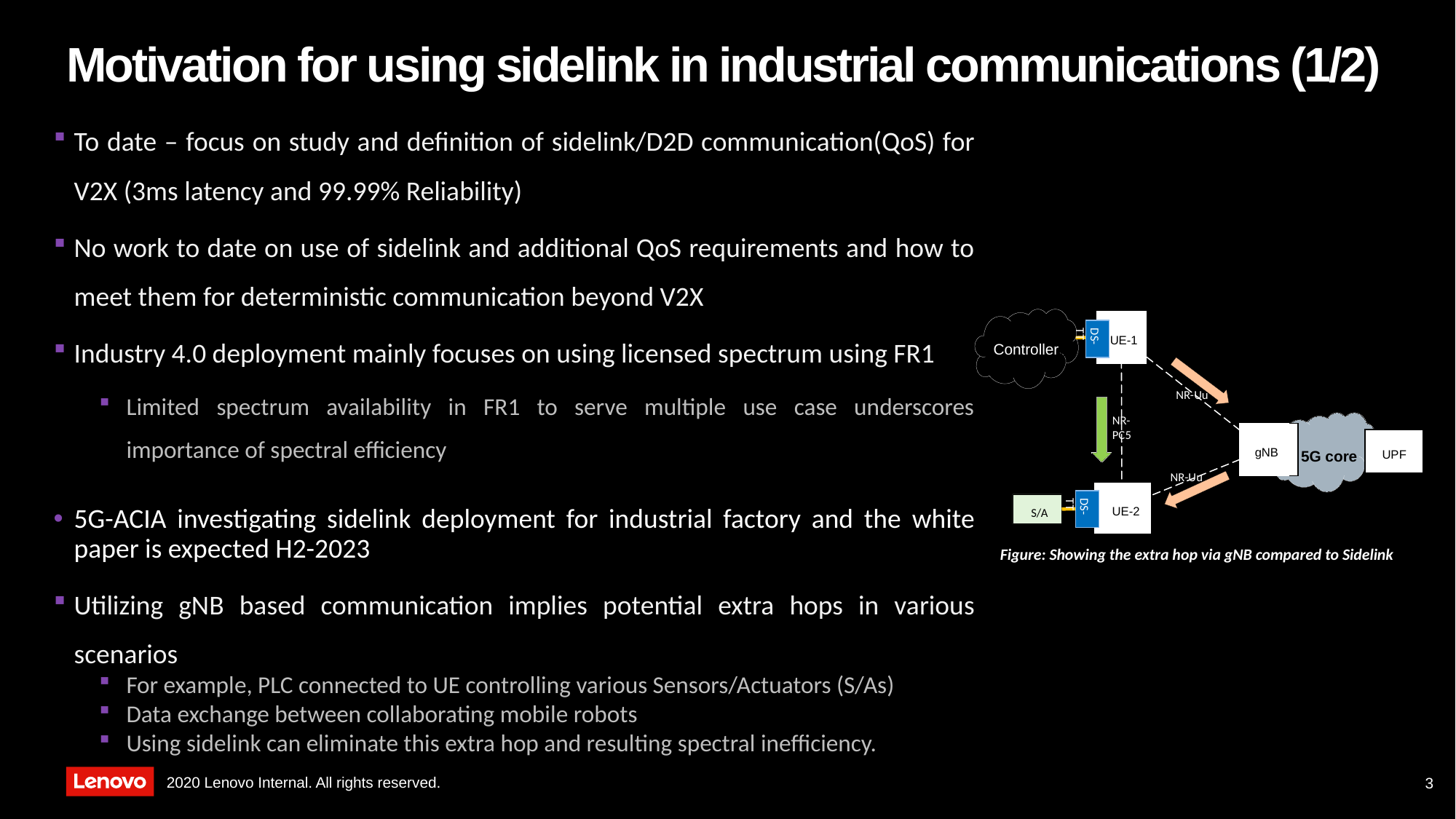

# Motivation for using sidelink in industrial communications (1/2)
To date – focus on study and definition of sidelink/D2D communication(QoS) for V2X (3ms latency and 99.99% Reliability)
No work to date on use of sidelink and additional QoS requirements and how to meet them for deterministic communication beyond V2X
Industry 4.0 deployment mainly focuses on using licensed spectrum using FR1
Limited spectrum availability in FR1 to serve multiple use case underscores importance of spectral efficiency

5G-ACIA investigating sidelink deployment for industrial factory and the white paper is expected H2-2023
Utilizing gNB based communication implies potential extra hops in various scenarios
For example, PLC connected to UE controlling various Sensors/Actuators (S/As)
Data exchange between collaborating mobile robots
Using sidelink can eliminate this extra hop and resulting spectral inefficiency.

DS-TT
UE-1
(Controller)

NR-Uu

NR-PC5

gNB
5G core
UPF

NR-Uu

DS-TT
S/A
UE-2
Figure: Showing the extra hop via gNB compared to Sidelink
3